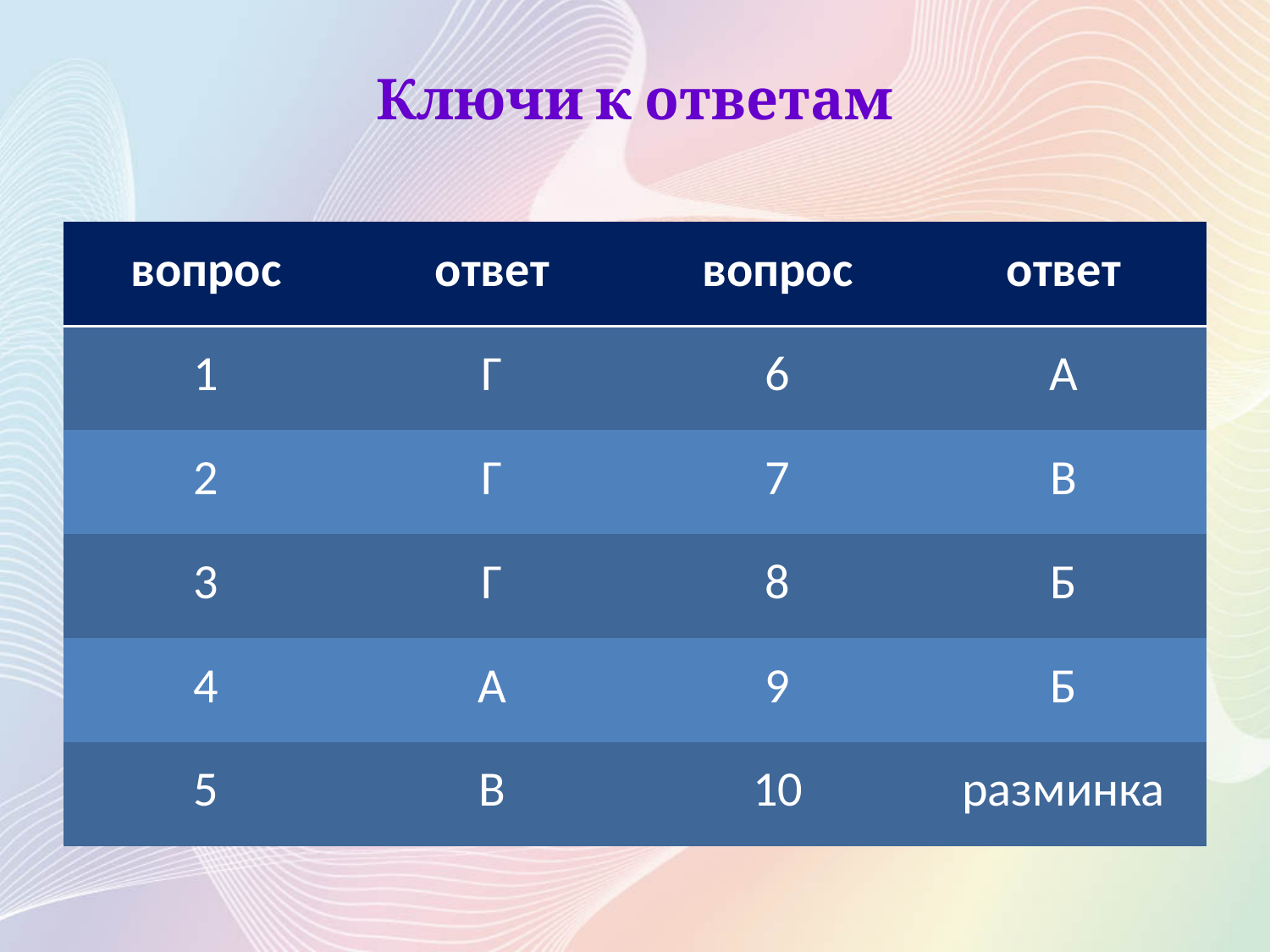

# Ключи к ответам
| вопрос | ответ | вопрос | ответ |
| --- | --- | --- | --- |
| 1 | Г | 6 | А |
| 2 | Г | 7 | В |
| 3 | Г | 8 | Б |
| 4 | А | 9 | Б |
| 5 | В | 10 | разминка |